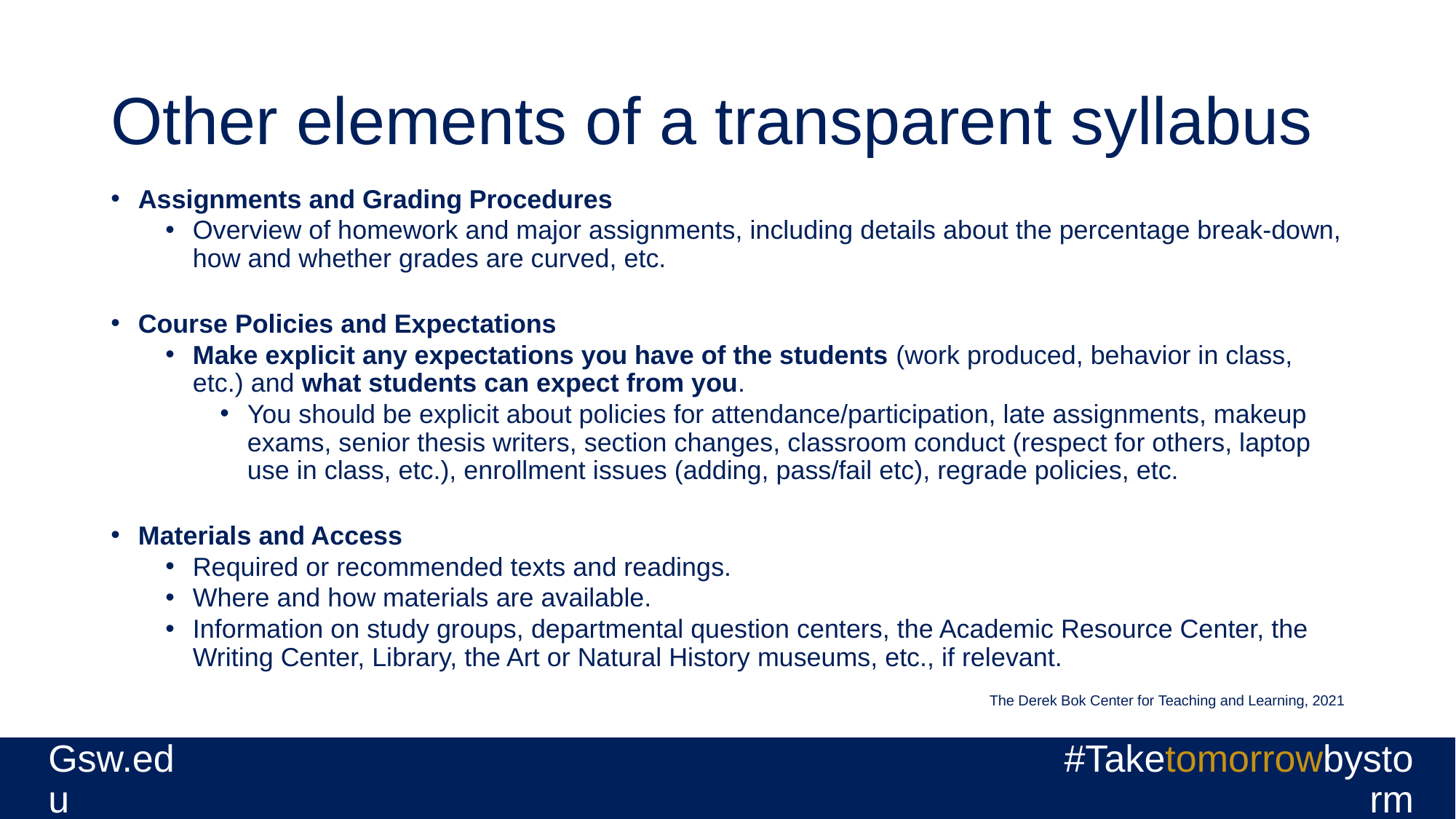

# Other elements of a transparent syllabus
Assignments and Grading Procedures
Overview of homework and major assignments, including details about the percentage break-down, how and whether grades are curved, etc.

Course Policies and Expectations
Make explicit any expectations you have of the students (work produced, behavior in class, etc.) and what students can expect from you.
You should be explicit about policies for attendance/participation, late assignments, makeup exams, senior thesis writers, section changes, classroom conduct (respect for others, laptop use in class, etc.), enrollment issues (adding, pass/fail etc), regrade policies, etc.

Materials and Access
Required or recommended texts and readings.
Where and how materials are available.
Information on study groups, departmental question centers, the Academic Resource Center, the Writing Center, Library, the Art or Natural History museums, etc., if relevant.

The Derek Bok Center for Teaching and Learning, 2021